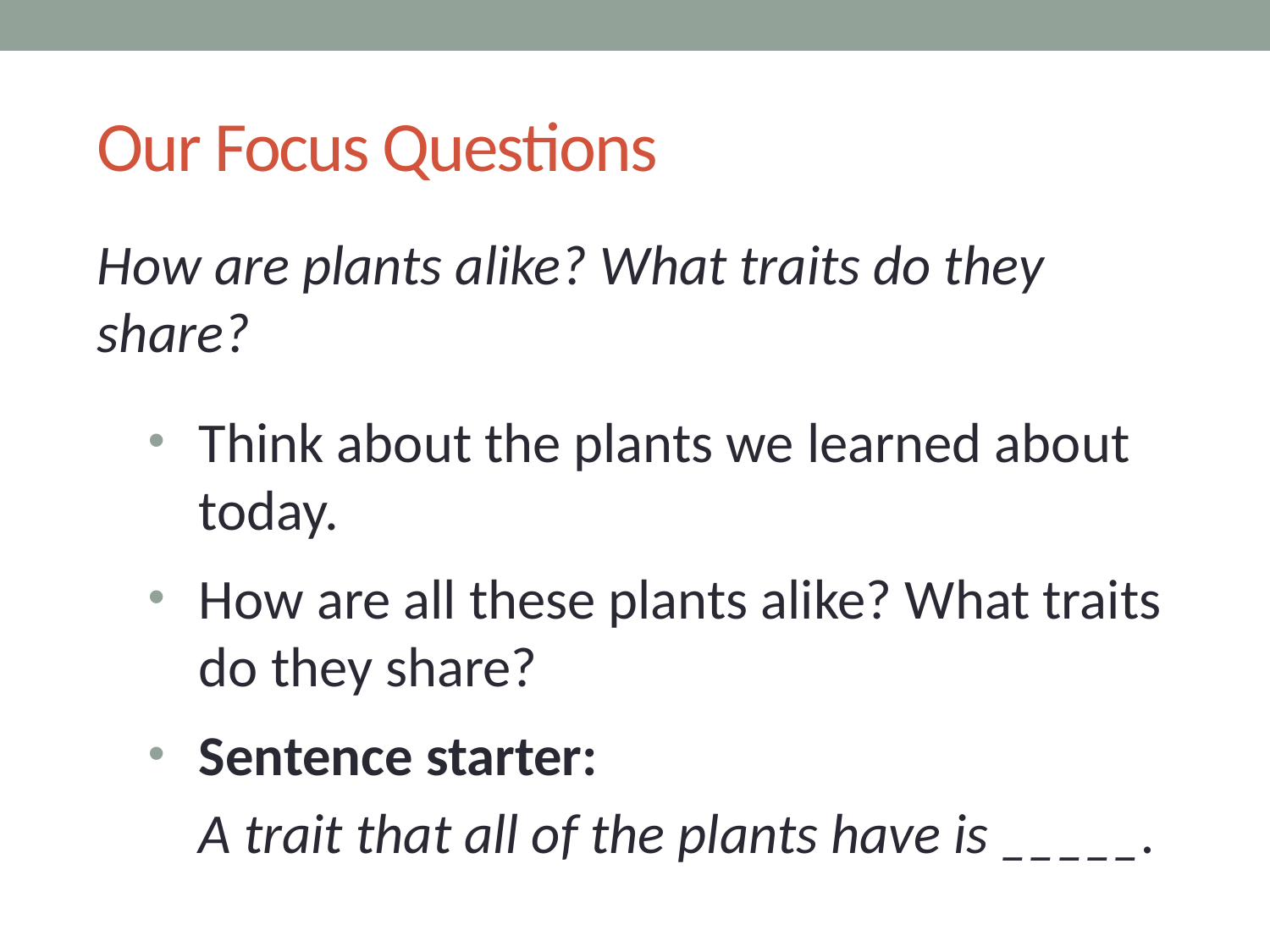

# Our Focus Questions
How are plants alike? What traits do they share?
Think about the plants we learned about today.
How are all these plants alike? What traits do they share?
Sentence starter:
A trait that all of the plants have is _____.